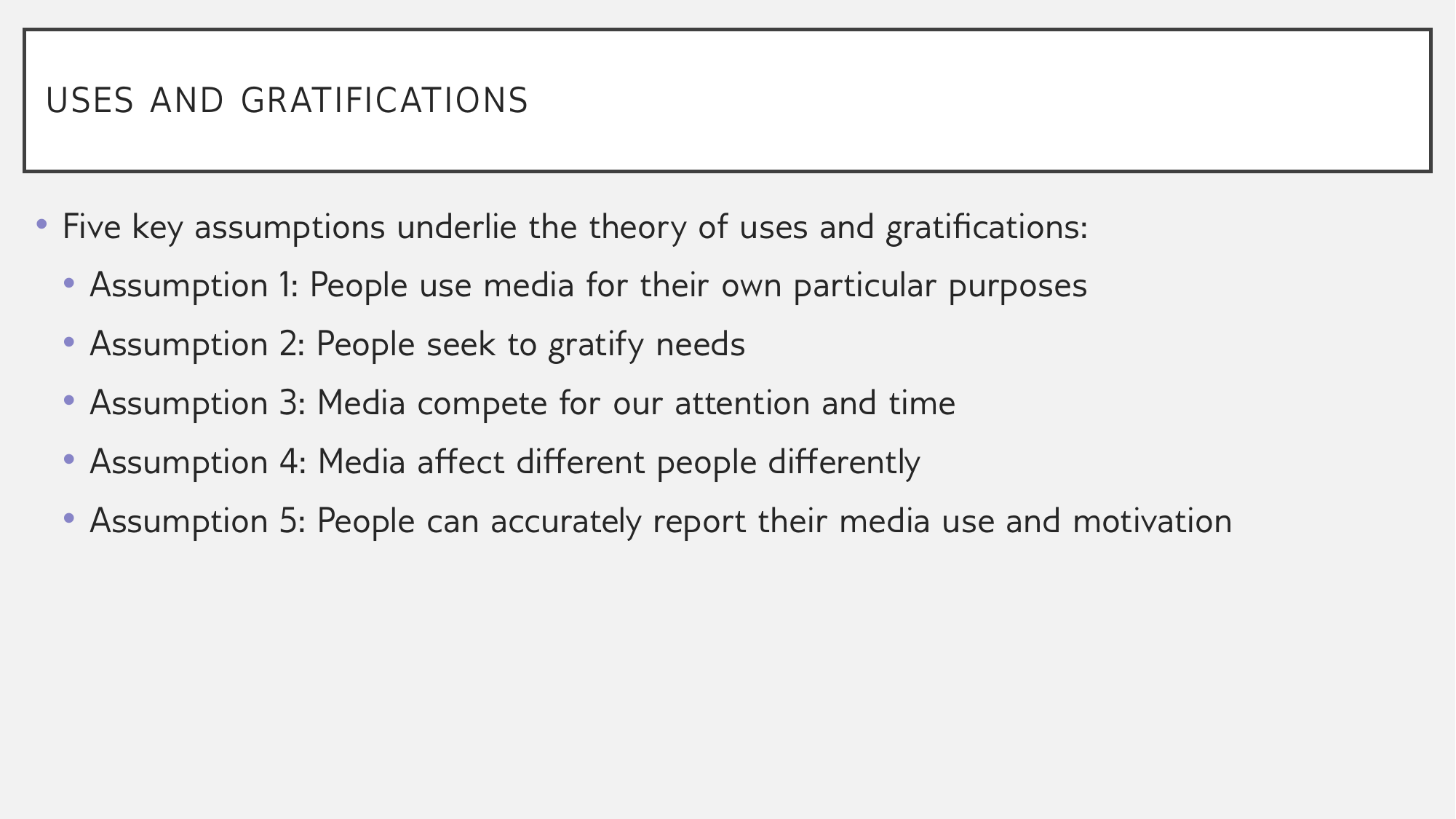

# Uses and Gratifications
Five key assumptions underlie the theory of uses and gratifications:
Assumption 1: People use media for their own particular purposes
Assumption 2: People seek to gratify needs
Assumption 3: Media compete for our attention and time
Assumption 4: Media affect different people differently
Assumption 5: People can accurately report their media use and motivation